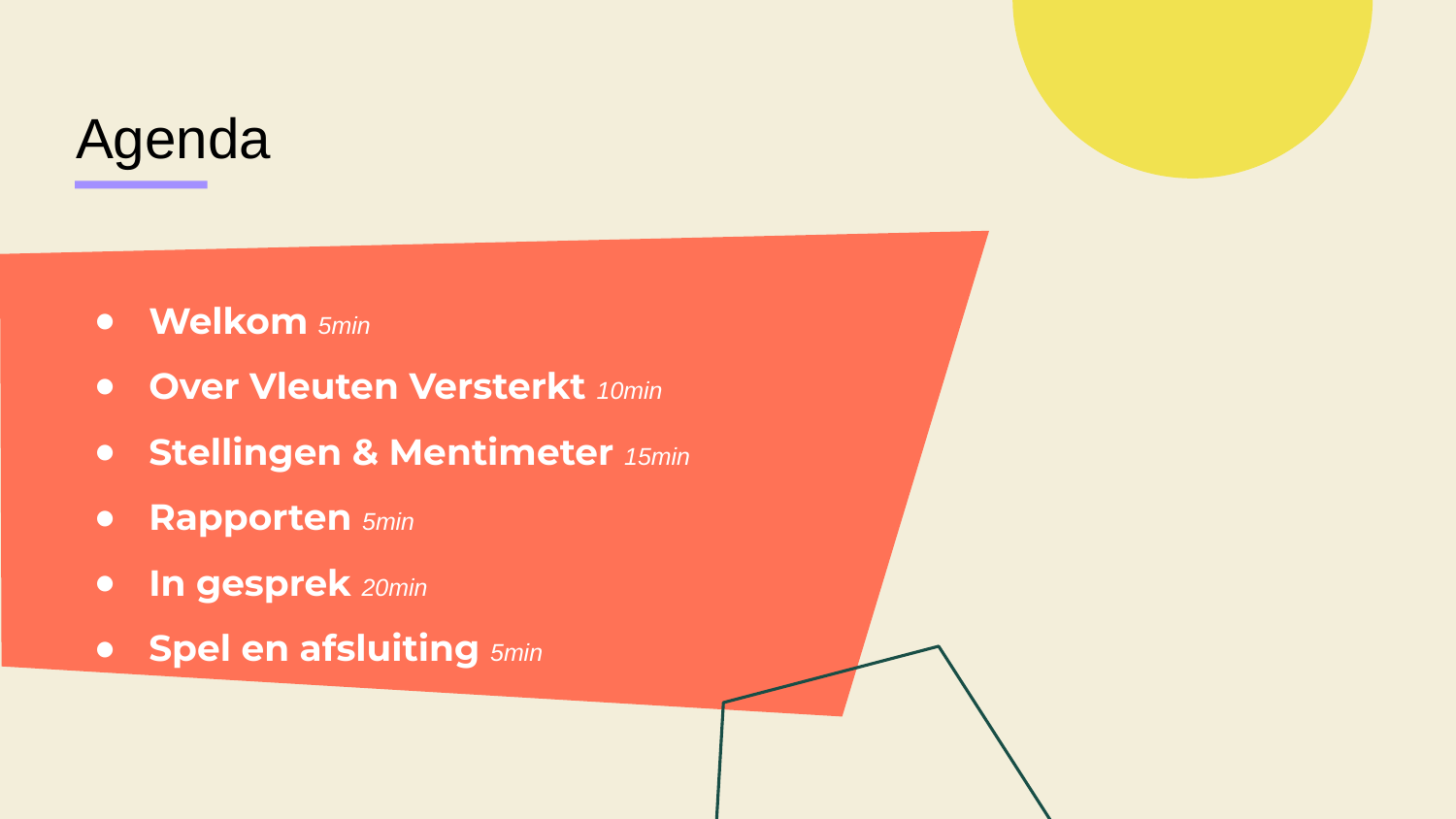

Agenda

Welkom 5min
Over Vleuten Versterkt 10min
Stellingen & Mentimeter 15min
Rapporten 5min
In gesprek 20min
Spel en afsluiting 5min